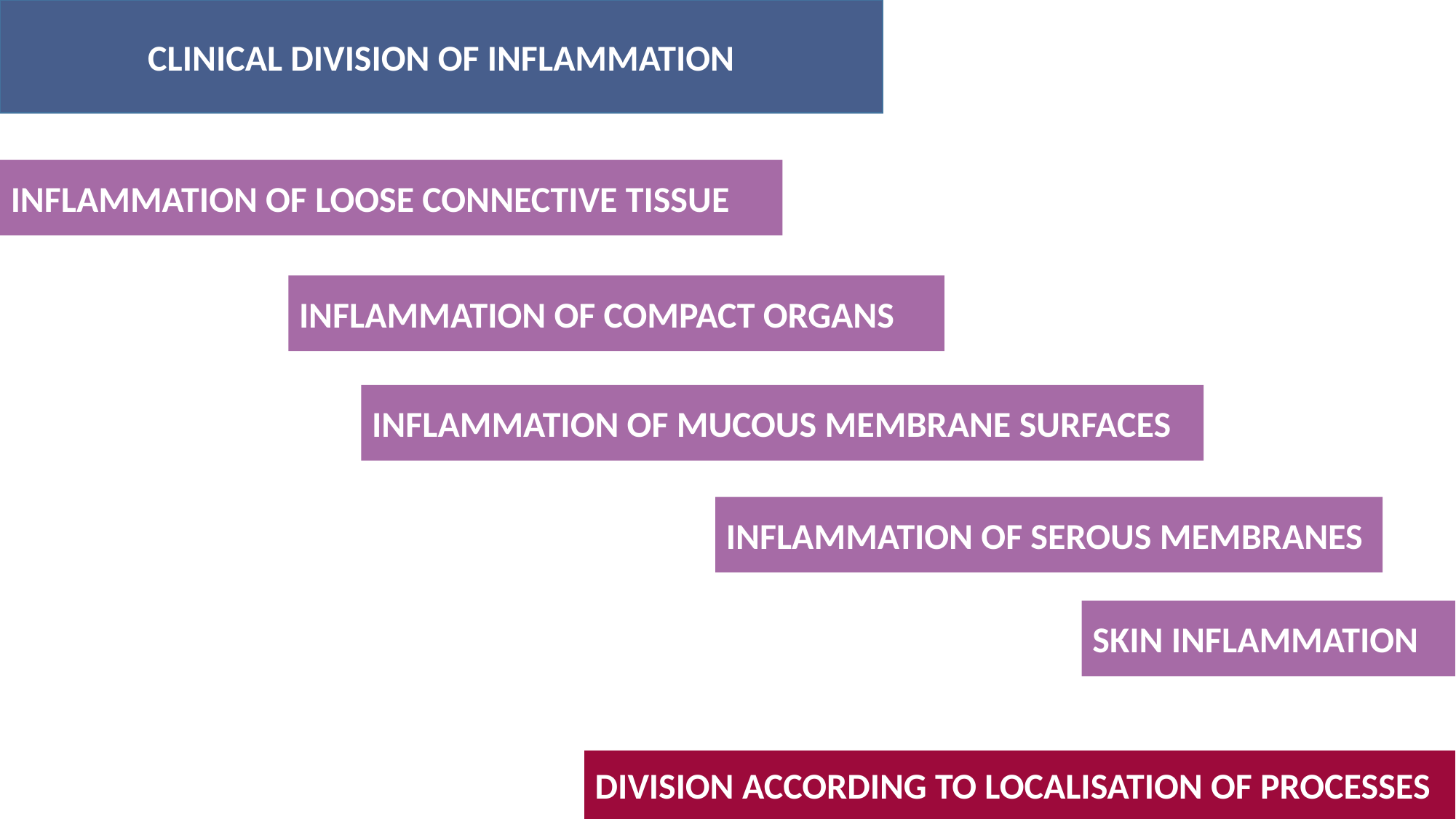

CLINICAL DIVISION OF INFLAMMATION
INFLAMMATION OF LOOSE CONNECTIVE TISSUE
INFLAMMATION OF COMPACT ORGANS
INFLAMMATION OF MUCOUS MEMBRANE SURFACES
INFLAMMATION OF SEROUS MEMBRANES
SKIN INFLAMMATION
DIVISION ACCORDING TO LOCALISATION OF PROCESSES